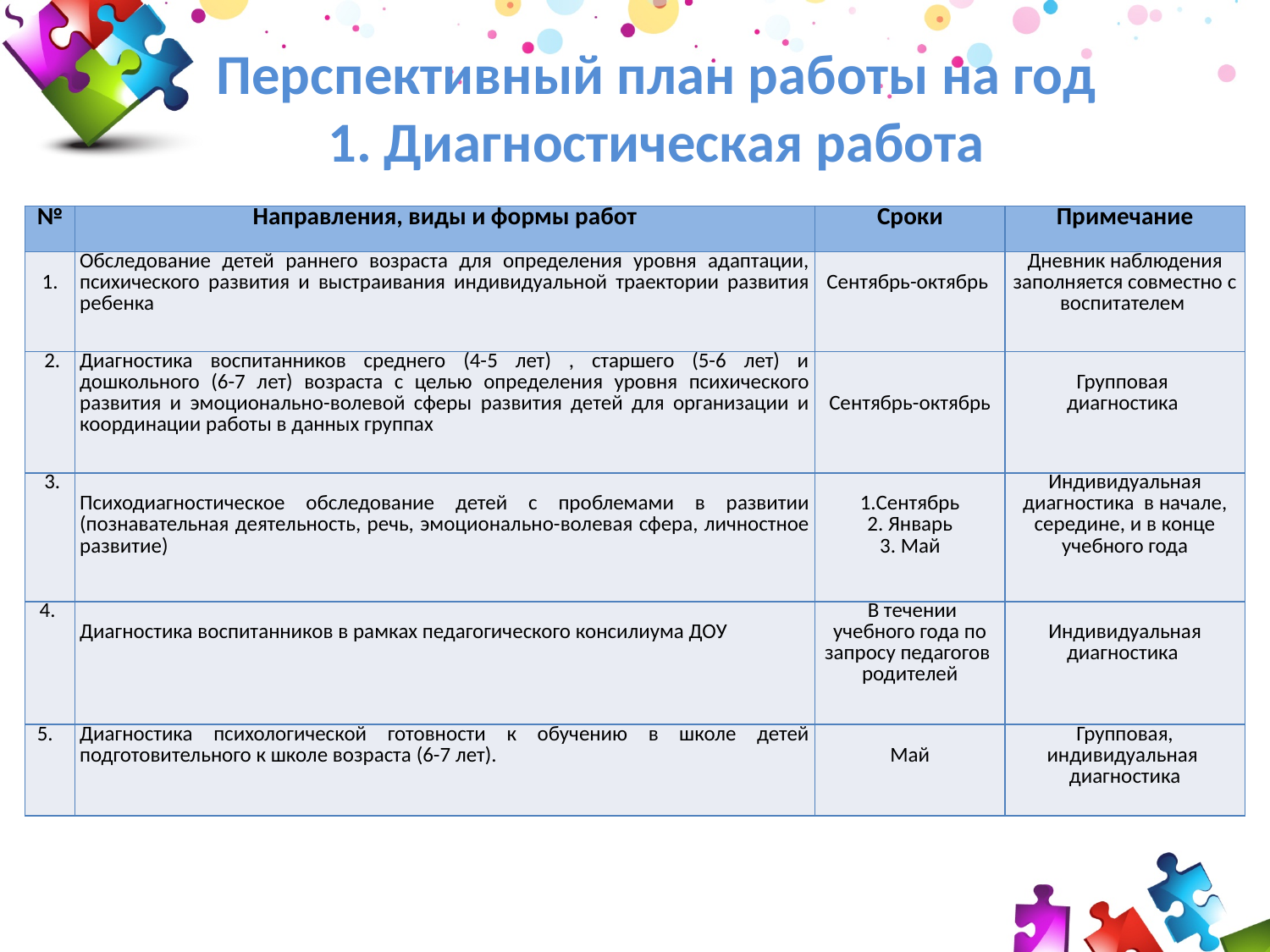

# Перспективный план работы на год 1. Диагностическая работа
| № | Направления, виды и формы работ | Сроки | Примечание |
| --- | --- | --- | --- |
| 1. | Обследование детей раннего возраста для определения уровня адаптации, психического развития и выстраивания индивидуальной траектории развития ребенка | Сентябрь-октябрь | Дневник наблюдения заполняется совместно с воспитателем |
| 2. | Диагностика воспитанников среднего (4-5 лет) , старшего (5-6 лет) и дошкольного (6-7 лет) возраста с целью определения уровня психического развития и эмоционально-волевой сферы развития детей для организации и координации работы в данных группах | Сентябрь-октябрь | Групповая диагностика |
| 3. | Психодиагностическое обследование детей с проблемами в развитии (познавательная деятельность, речь, эмоционально-волевая сфера, личностное развитие) | 1.Сентябрь 2. Январь 3. Май | Индивидуальная диагностика  в начале, середине, и в конце учебного года |
| 4. | Диагностика воспитанников в рамках педагогического консилиума ДОУ | В течении учебного года по запросу педагогов родителей | Индивидуальная диагностика |
| 5. | Диагностика психологической готовности к обучению в школе детей подготовительного к школе возраста (6-7 лет). | Май | Групповая, индивидуальная  диагностика |